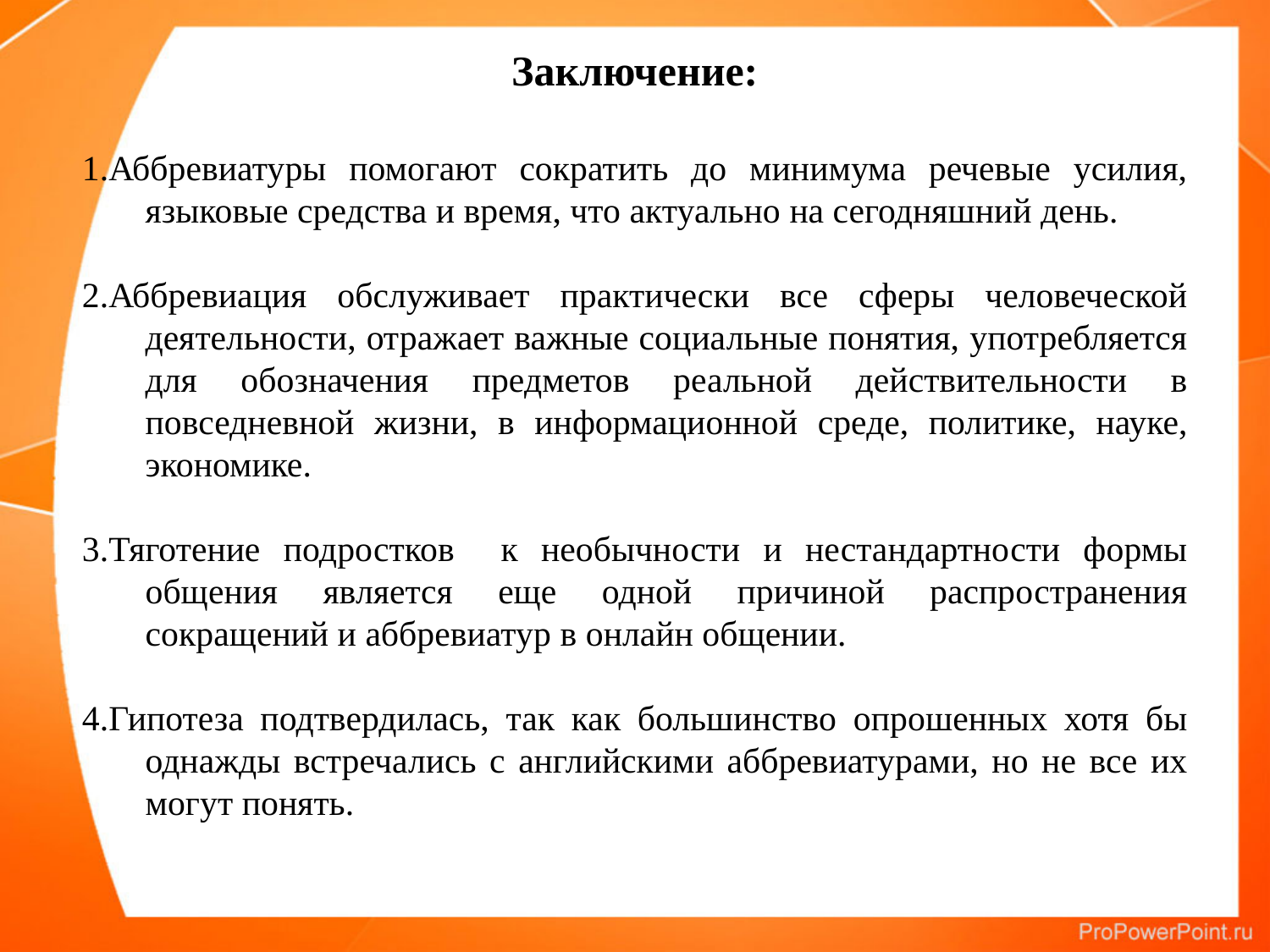

Заключение:

1.Аббревиатуры помогают сократить до минимума речевые усилия, языковые средства и время, что актуально на сегодняшний день.

2.Аббревиация обслуживает практически все сферы человеческой деятельности, отражает важные социальные понятия, употребляется для обозначения предметов реальной действительности в повседневной жизни, в информационной среде, политике, науке, экономике.

3.Тяготение подростков  к необычности и нестандартности формы общения является еще одной причиной распространения сокращений и аббревиатур в онлайн общении.

4.Гипотеза подтвердилась, так как большинство опрошенных хотя бы однажды встречались с английскими аббревиатурами, но не все их могут понять.